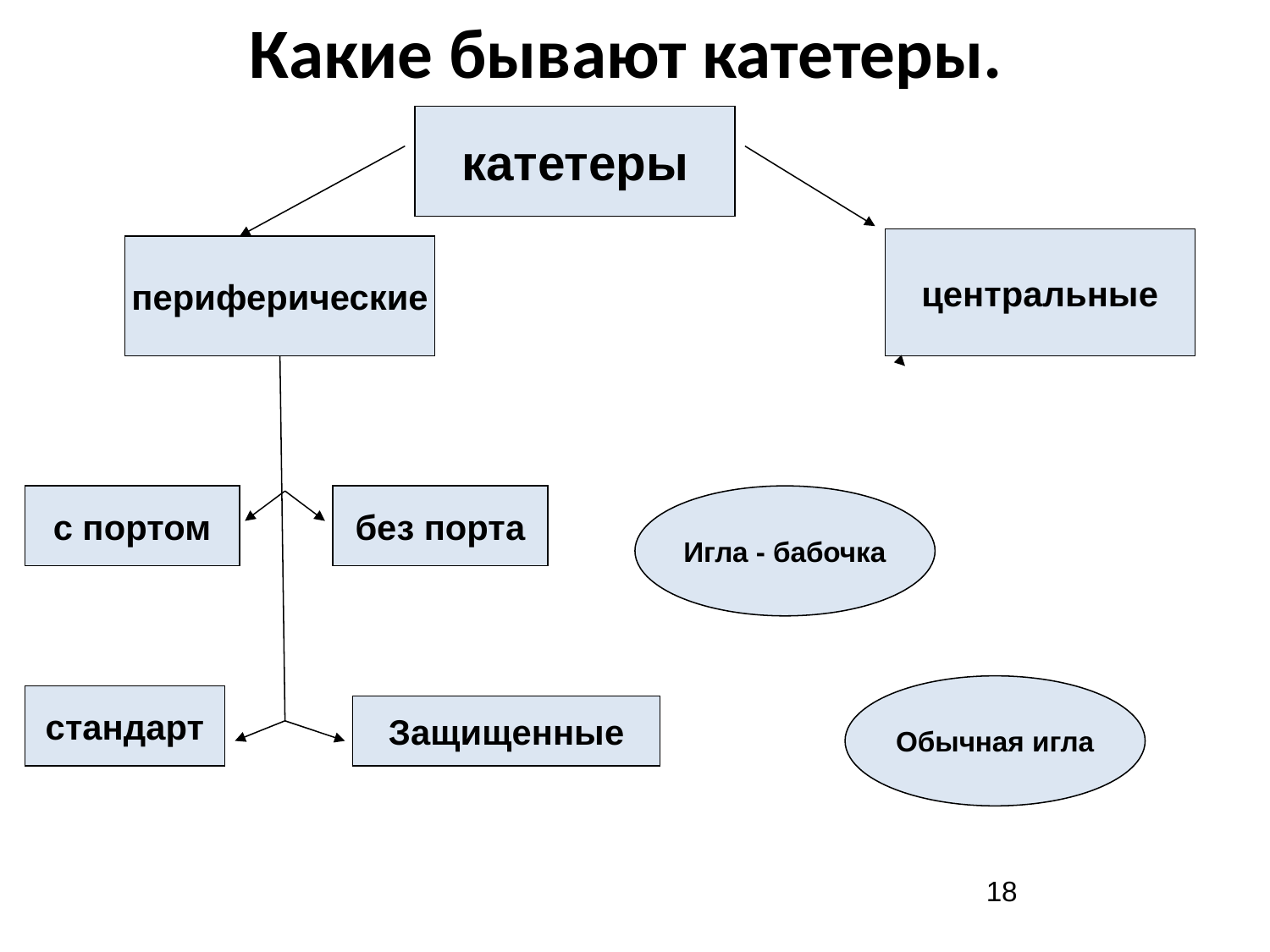

# Какие бывают катетеры.
катетеры

центральные
периферические

с портом
без порта
Игла - бабочка

Обычная игла
стандарт
Защищенные

18